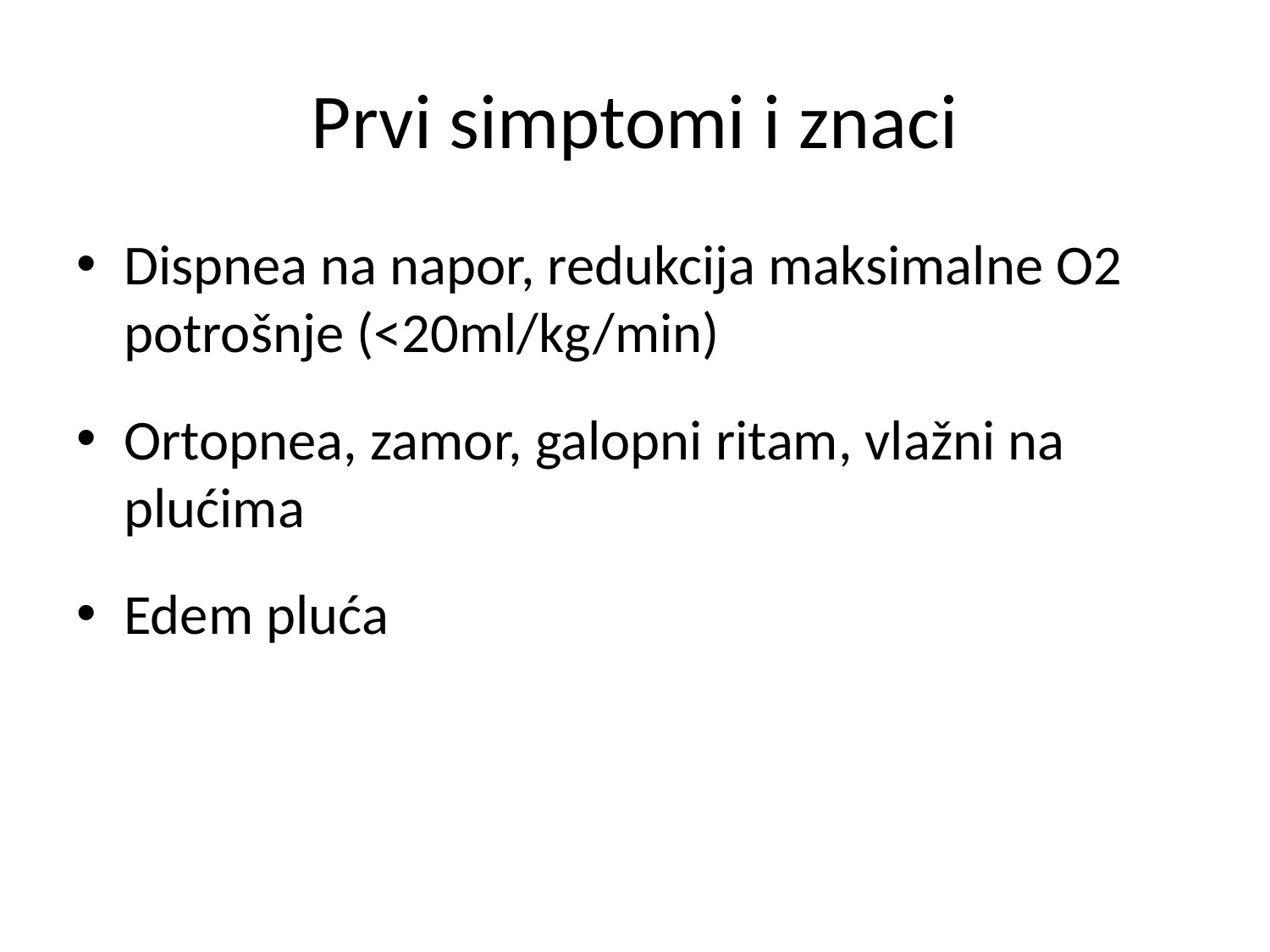

# Prvi simptomi i znaci
Dispnea na napor, redukcija maksimalne O2 potrošnje (<20ml/kg/min)
Ortopnea, zamor, galopni ritam, vlažni na plućima
Edem pluća